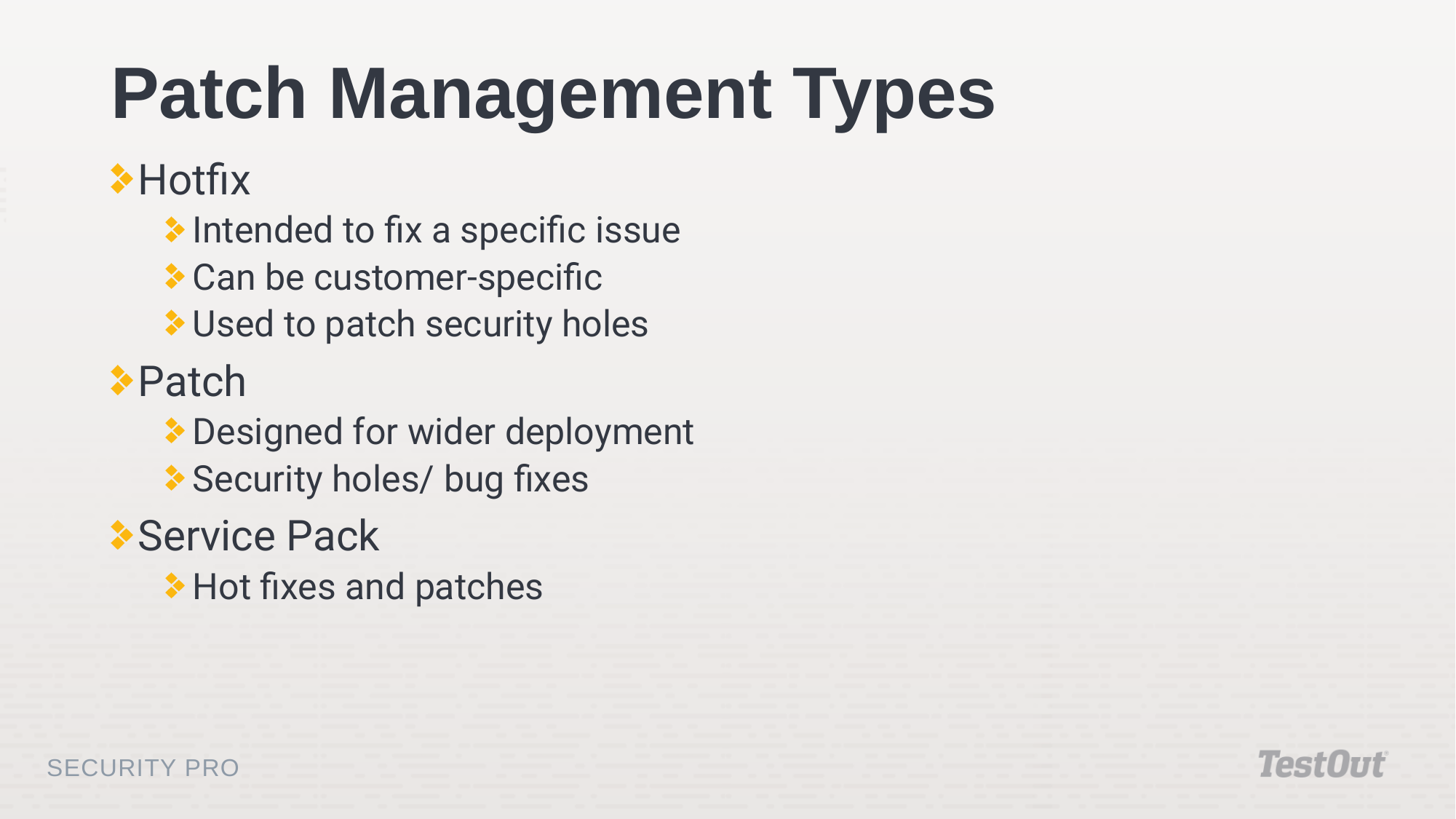

# Patch Management Types
Hotfix
Intended to fix a specific issue
Can be customer-specific
Used to patch security holes
Patch
Designed for wider deployment
Security holes/ bug fixes
Service Pack
Hot fixes and patches
Security Pro